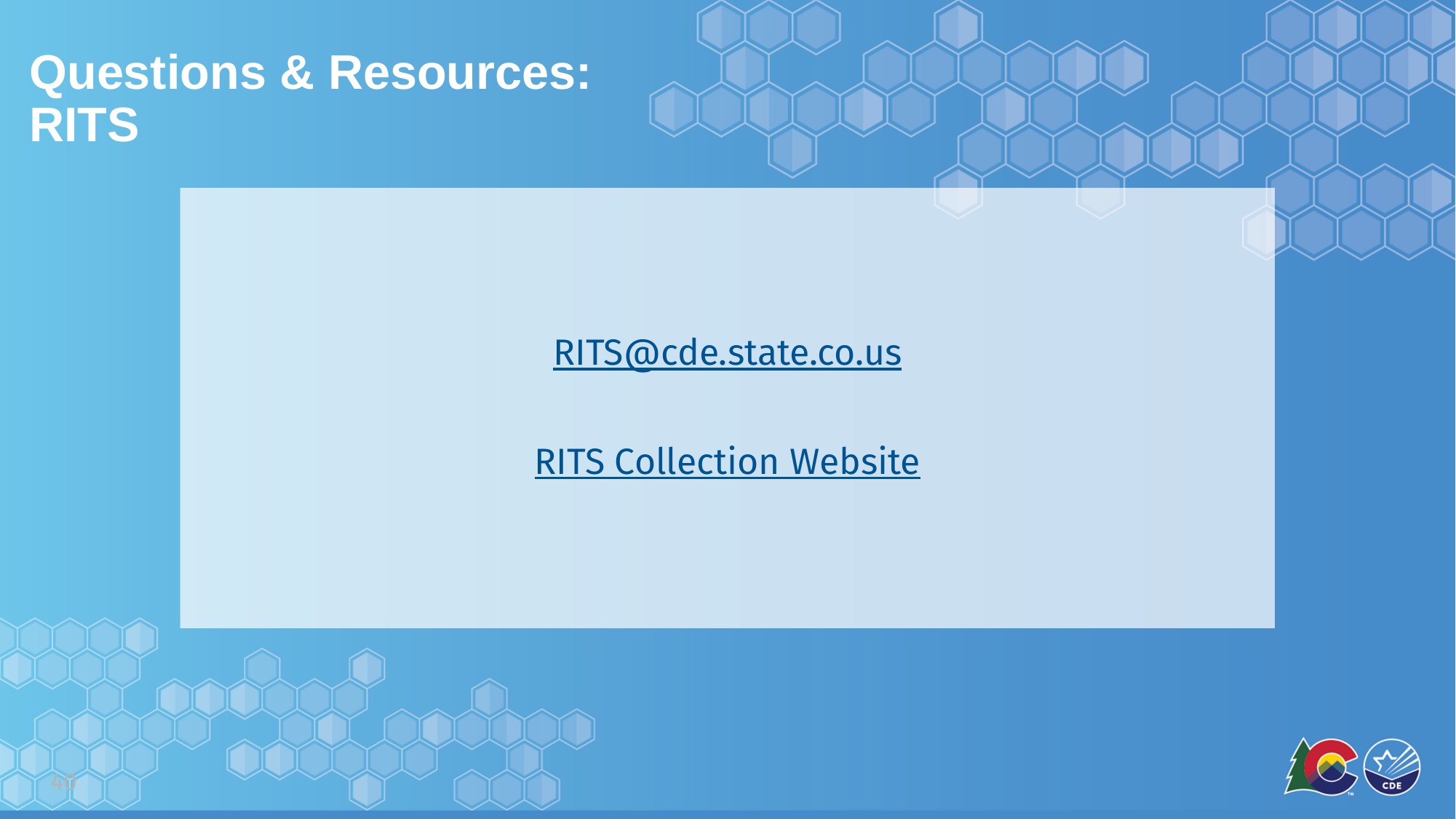

# Questions & Resources: RITS
RITS@cde.state.co.us

RITS Collection Website
40